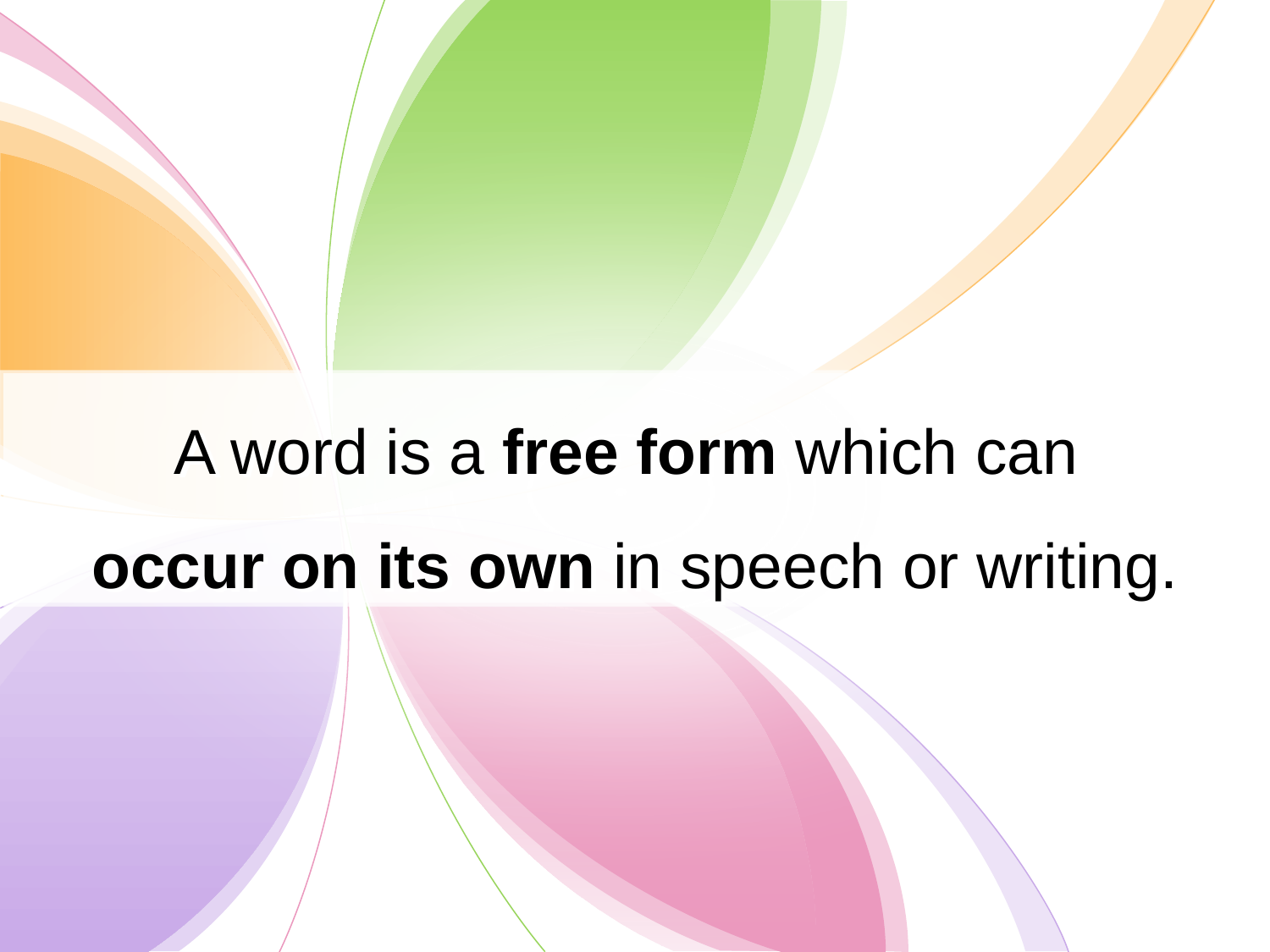

# A word is a free form which can occur on its own in speech or writing.